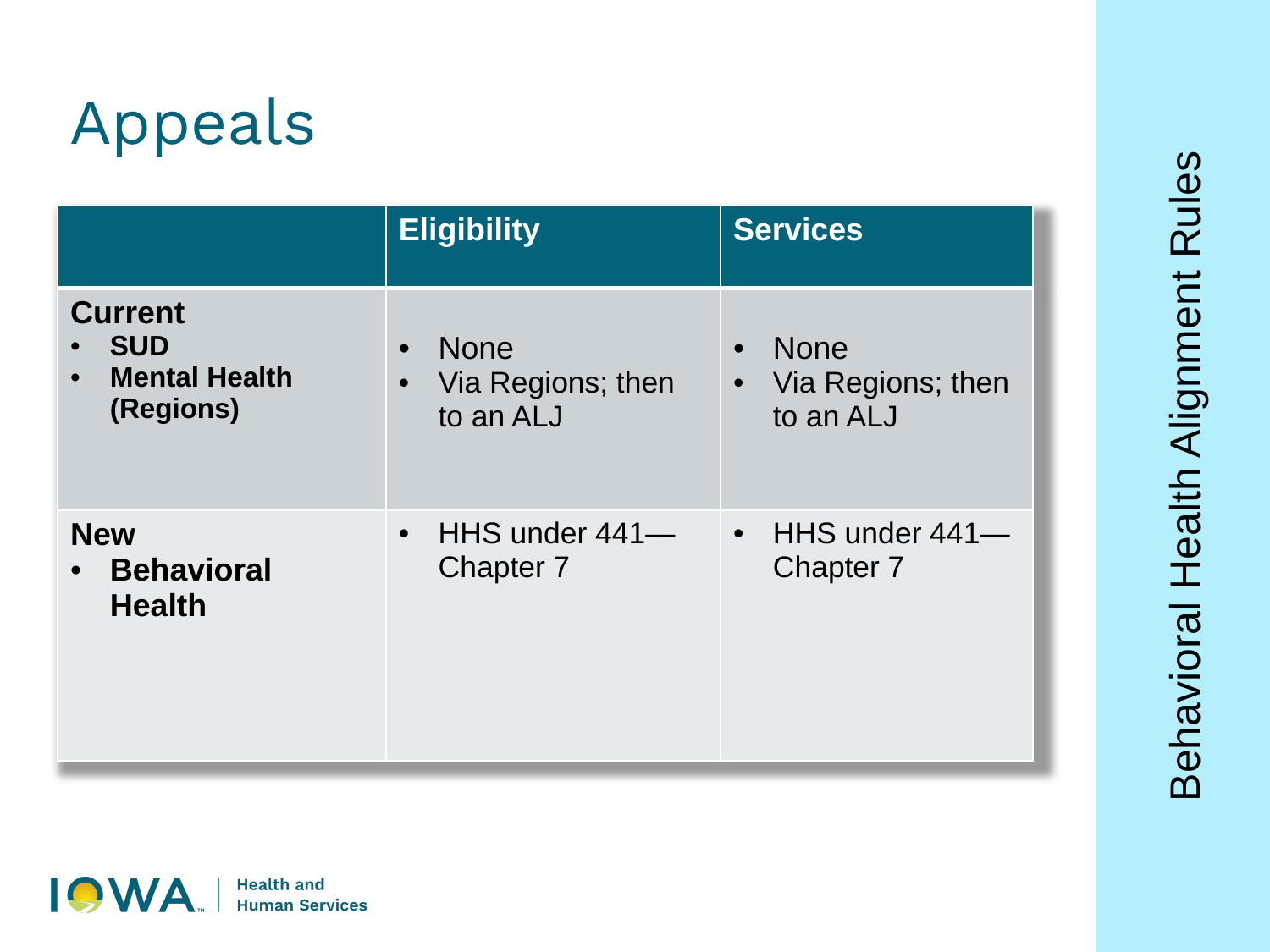

# Appeals
|  | Eligibility | Services |
| --- | --- | --- |
| Current SUD Mental Health (Regions) | None Via Regions; then to an ALJ | None Via Regions; then to an ALJ |
| New Behavioral Health | HHS under 441—Chapter 7 | HHS under 441—Chapter 7 |
Behavioral Health Alignment Rules